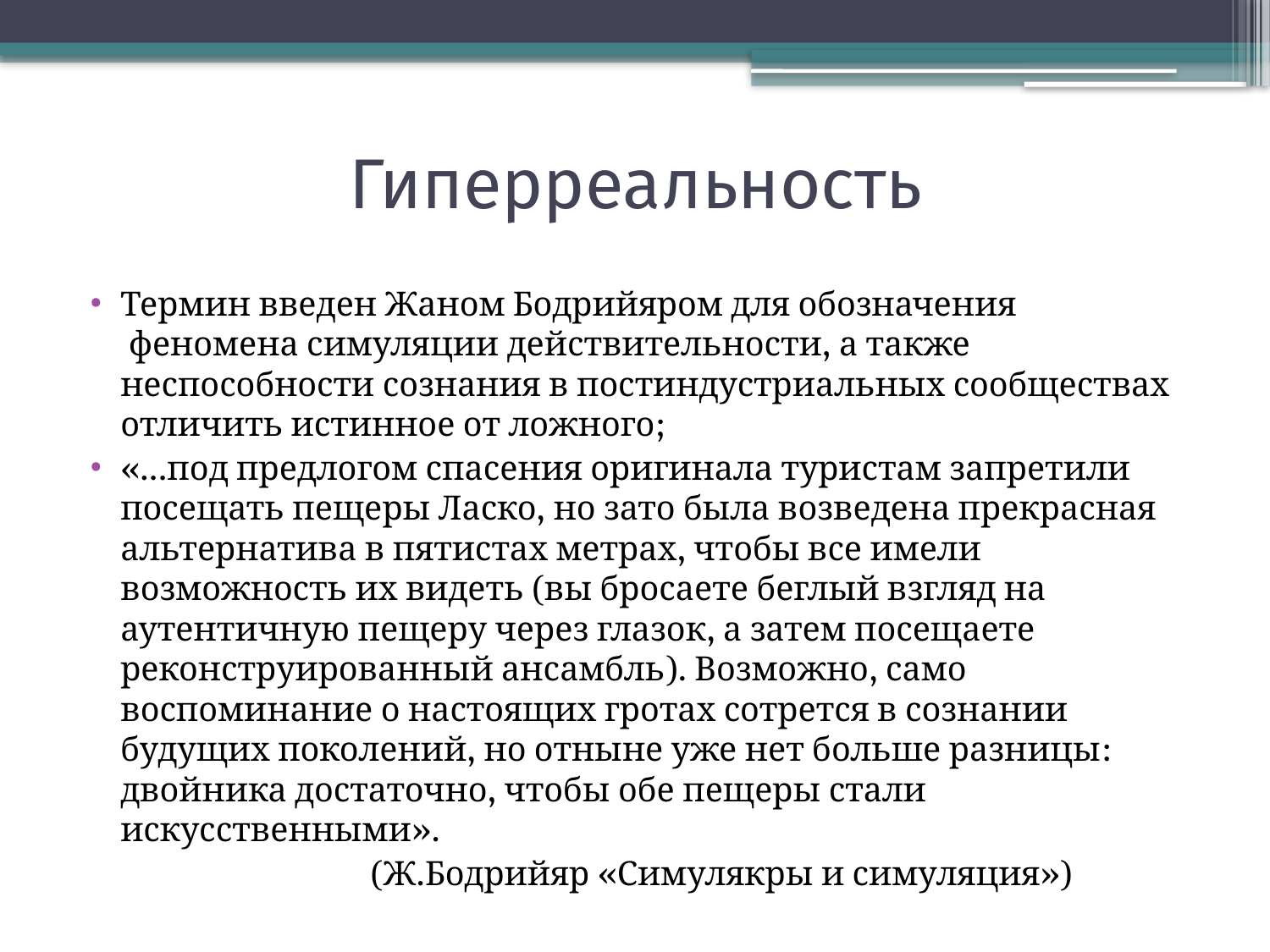

# Гиперреальность
Термин введен Жаном Бодрийяром для обозначения  феномена симуляции действительности, а также неспособности сознания в постиндустриальных сообществах отличить истинное от ложного;
«...под предлогом спасения оригинала туристам запретили посещать пещеры Ласко, но зато была возведена прекрасная альтернатива в пятистах метрах, чтобы все имели возможность их видеть (вы бросаете беглый взгляд на аутентичную пещеру через глазок, а затем посещаете реконструированный ансамбль). Возможно, само воспоминание о настоящих гротах сотрется в сознании будущих поколений, но отныне уже нет больше разницы: двойника достаточно, чтобы обе пещеры стали искусственными».
                                   (Ж.Бодрийяр «Симулякры и симуляция»)